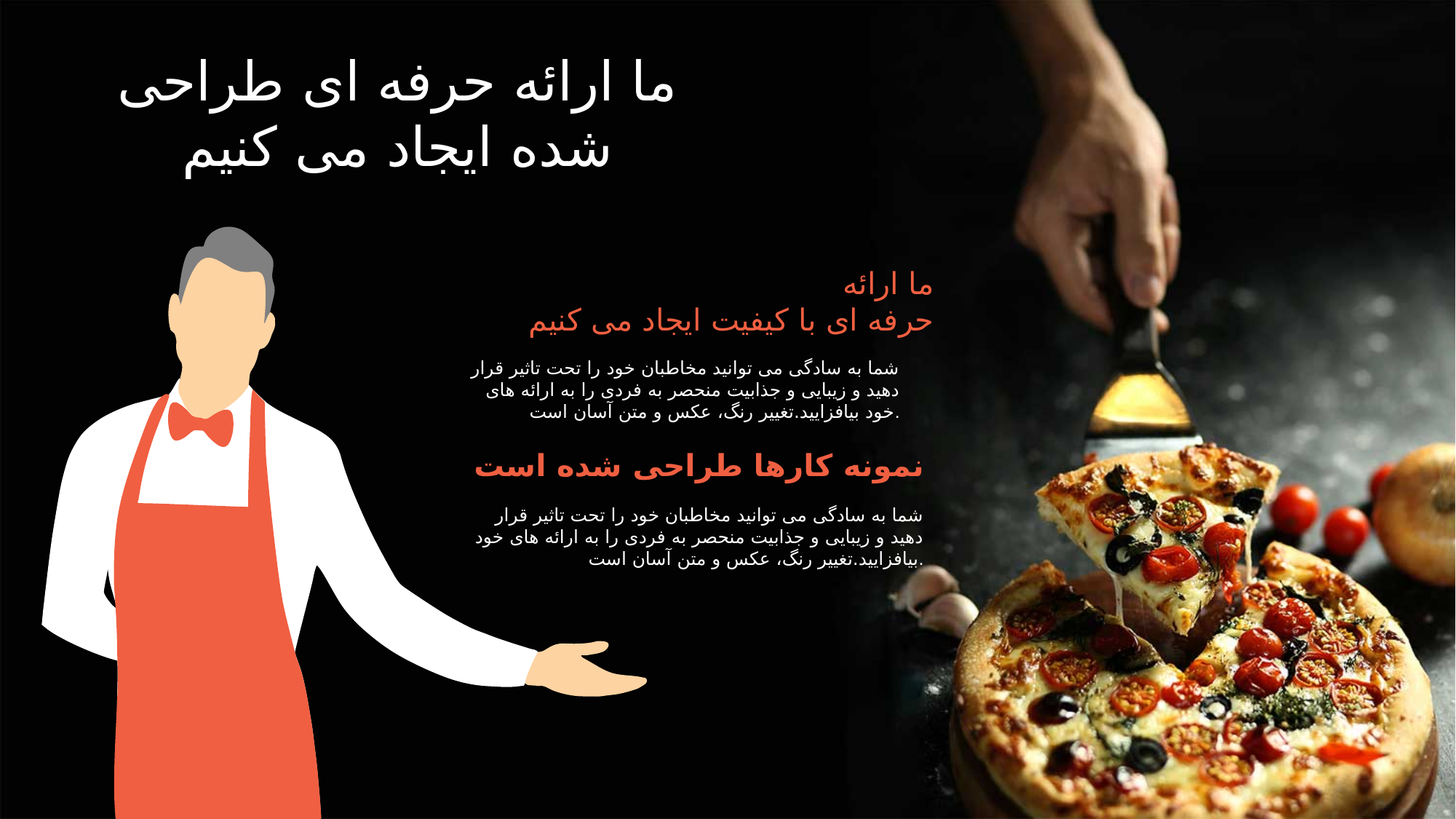

ما ارائه حرفه ای طراحی شده ایجاد می کنیم

ما ارائه
 حرفه ای با کیفیت ایجاد می کنیم
شما به سادگی می توانید مخاطبان خود را تحت تاثیر قرار دهید و زیبایی و جذابیت منحصر به فردی را به ارائه های خود بیافزایید.تغییر رنگ، عکس و متن آسان است.
نمونه کارها طراحی شده است
شما به سادگی می توانید مخاطبان خود را تحت تاثیر قرار دهید و زیبایی و جذابیت منحصر به فردی را به ارائه های خود بیافزایید.تغییر رنگ، عکس و متن آسان است.